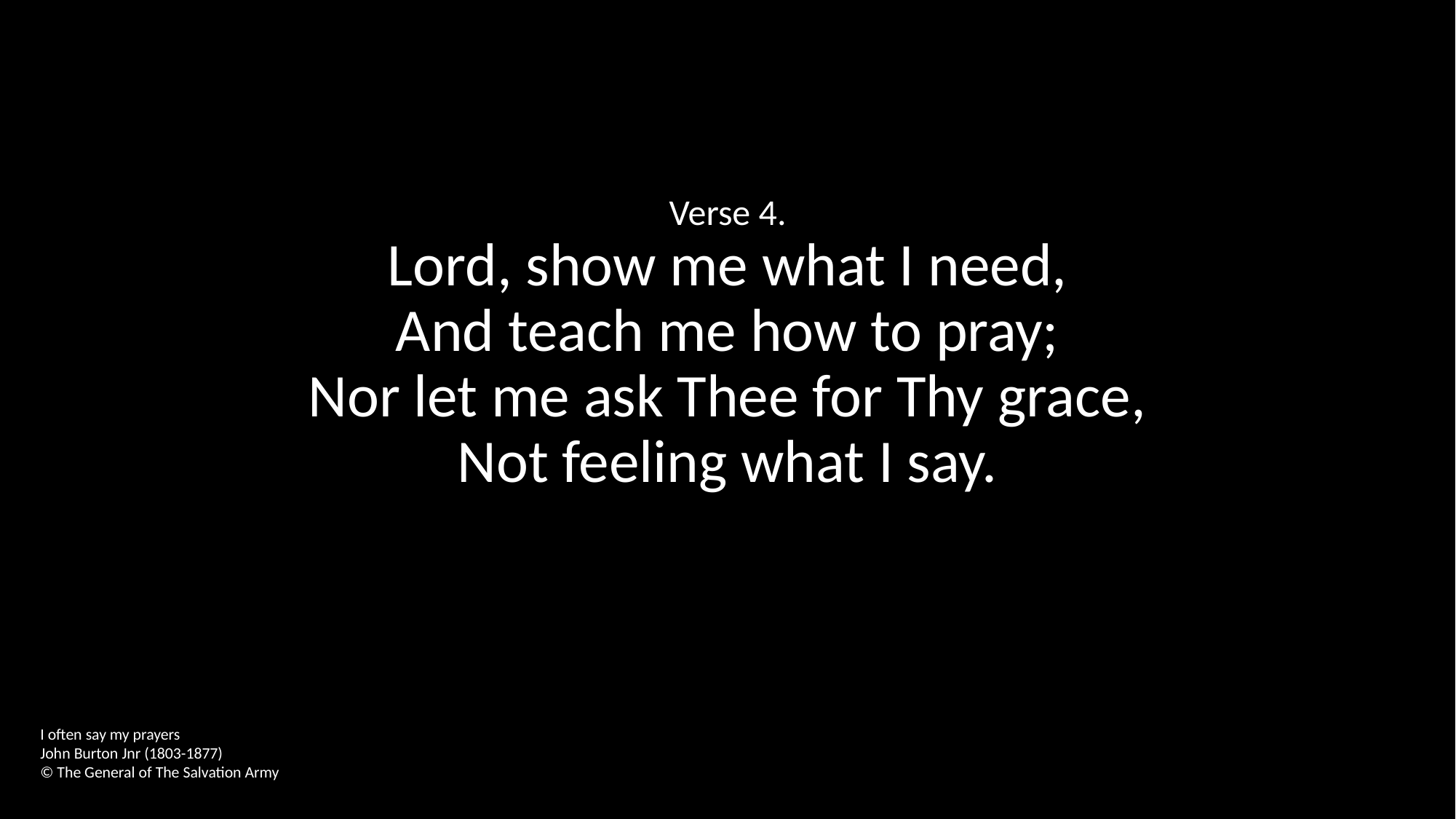

Verse 4.
Lord, show me what I need,
And teach me how to pray;
Nor let me ask Thee for Thy grace,
Not feeling what I say.
I often say my prayers
John Burton Jnr (1803-1877)
© The General of The Salvation Army